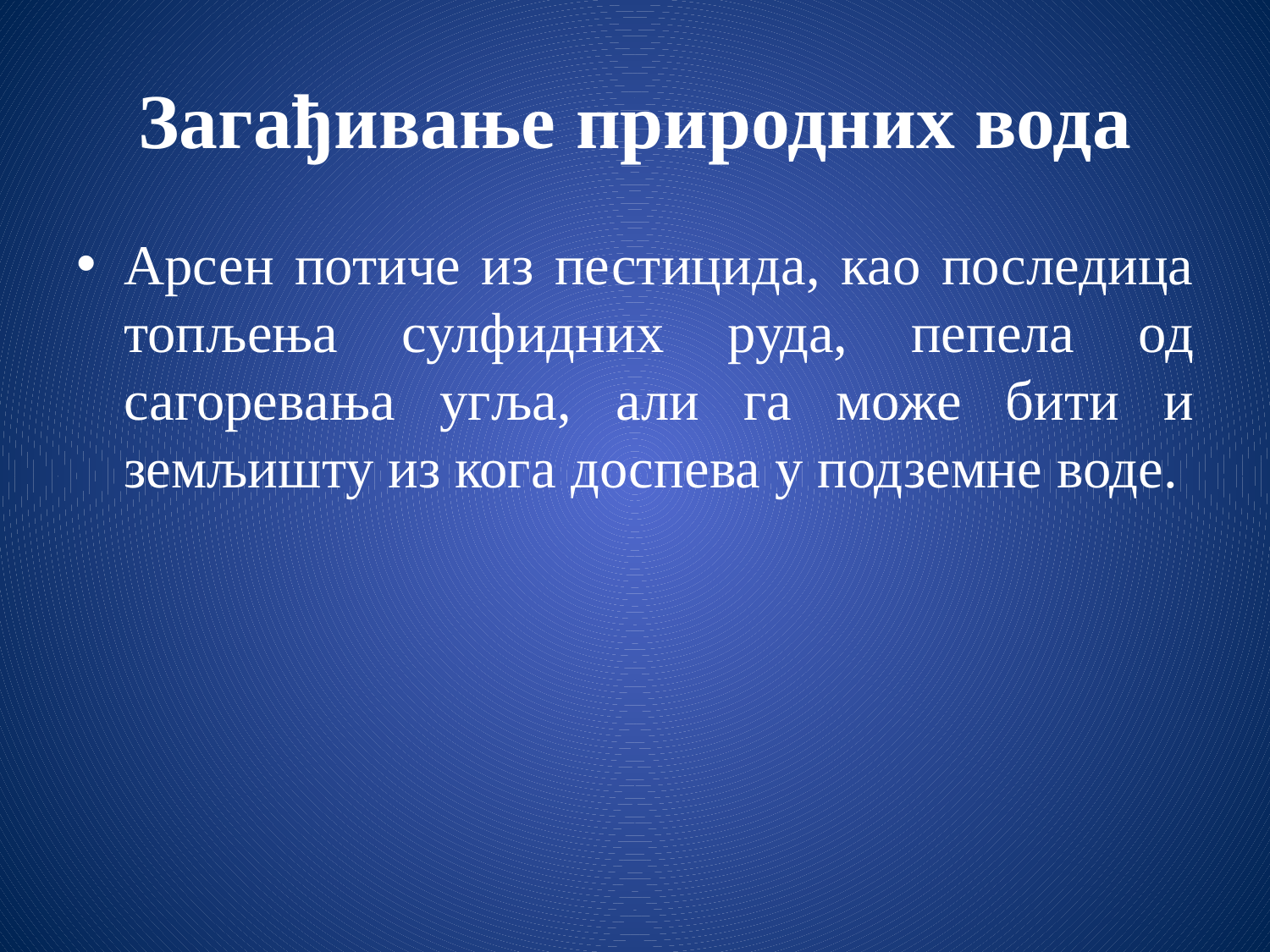

# Загађивање природних вода
Арсен потиче из пестицида, као последица топљења сулфидних руда, пепела од сагоревања угља, али га може бити и земљишту из кога доспева у подземне воде.